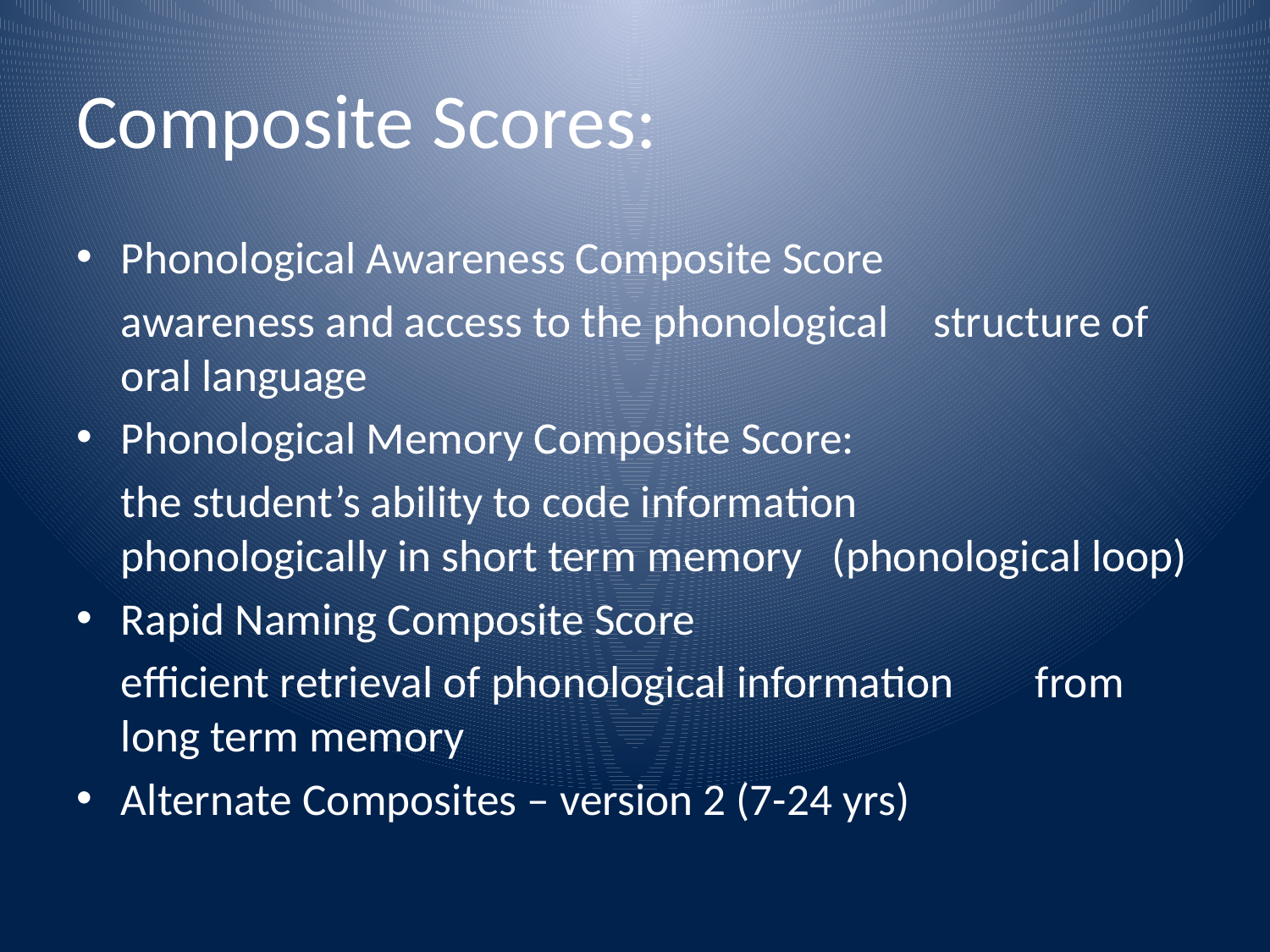

# Composite Scores:
Phonological Awareness Composite Score
   		awareness and access to the phonological 	structure of oral language
Phonological Memory Composite Score:
		the student’s ability to code information 	phonologically in short term memory 	(phonological loop)
Rapid Naming Composite Score
		efficient retrieval of phonological information 	from 	long term memory
Alternate Composites – version 2 (7-24 yrs)